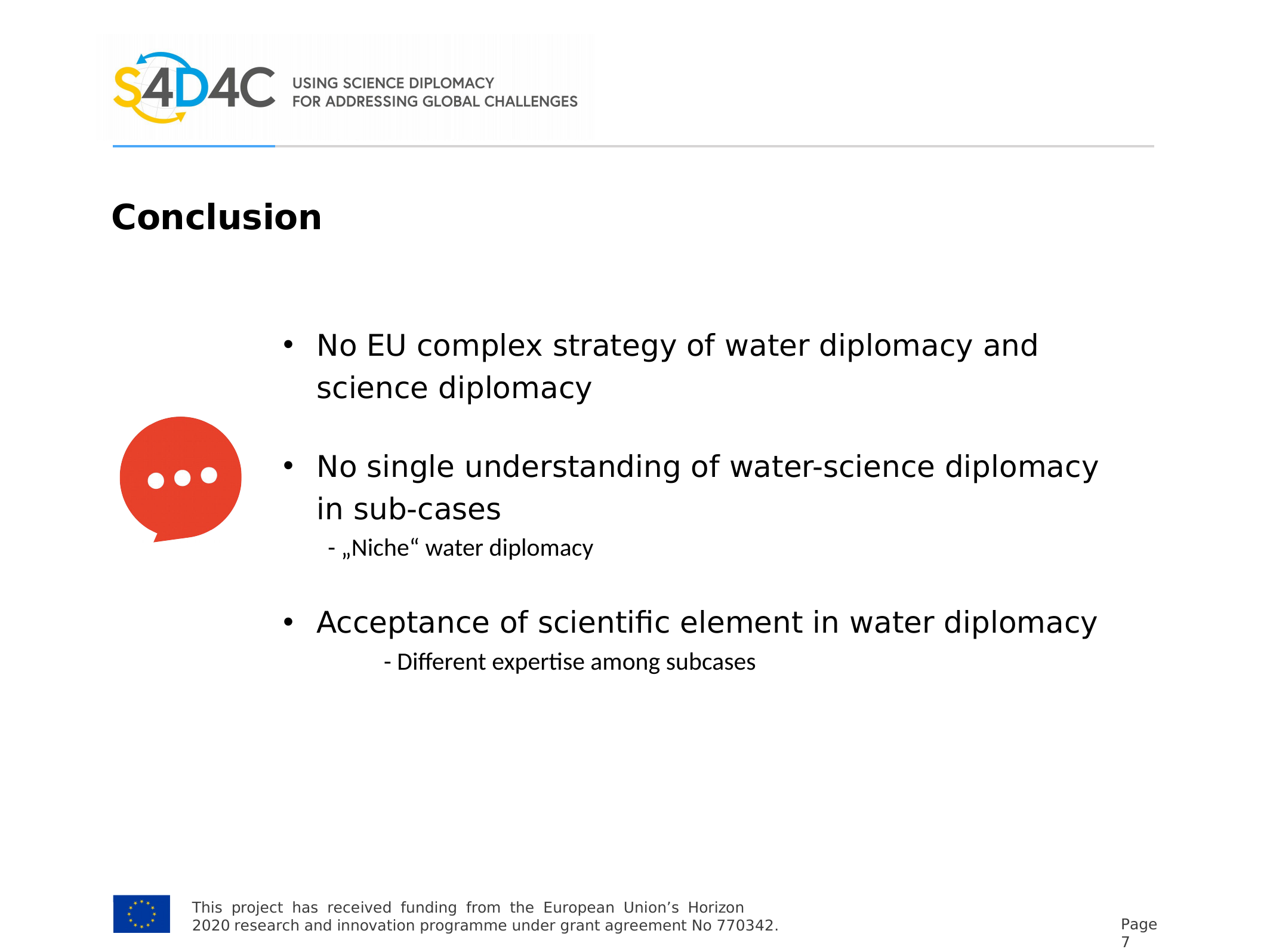

# Conclusion
No EU complex strategy of water diplomacy and science diplomacy
No single understanding of water-science diplomacy in sub-cases
- „Niche“ water diplomacy
Acceptance of scientific element in water diplomacy
	- Different expertise among subcases

This  project  has  received  funding  from  the  European  Union’s  Horizon  2020 research and innovation programme under grant agreement No 770342.
Page 7